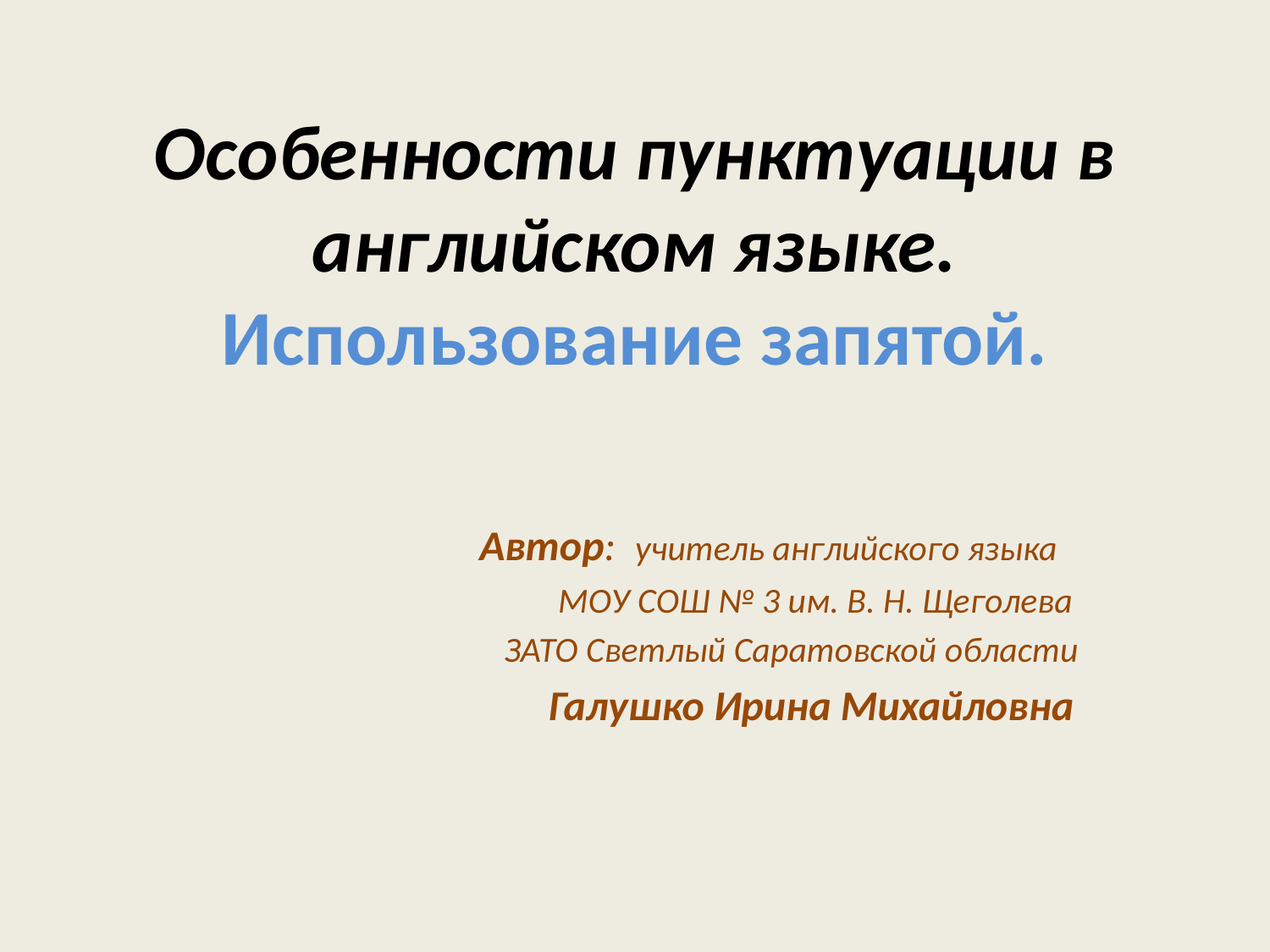

# Особенности пунктуации в английском языке. Использование запятой.

                Автор:  учитель английского языка
                                 МОУ СОШ № 3 им. В. Н. Щеголева
                           ЗАТО Светлый Саратовской области
                           Галушко Ирина Михайловна